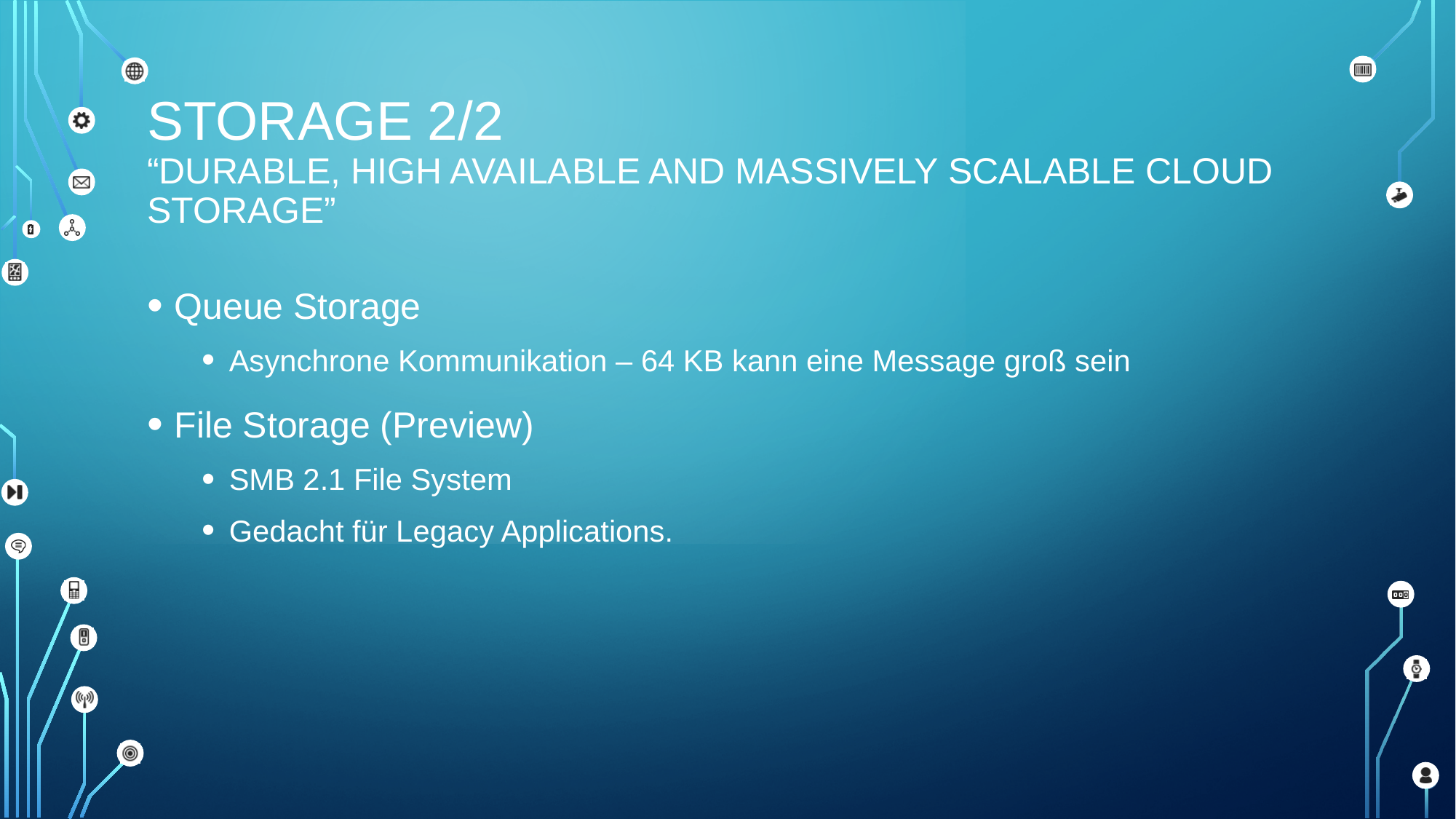

# Storage 2/2 “Durable, High available and massively scalable cloud storage”
Queue Storage
Asynchrone Kommunikation – 64 KB kann eine Message groß sein
File Storage (Preview)
SMB 2.1 File System
Gedacht für Legacy Applications.